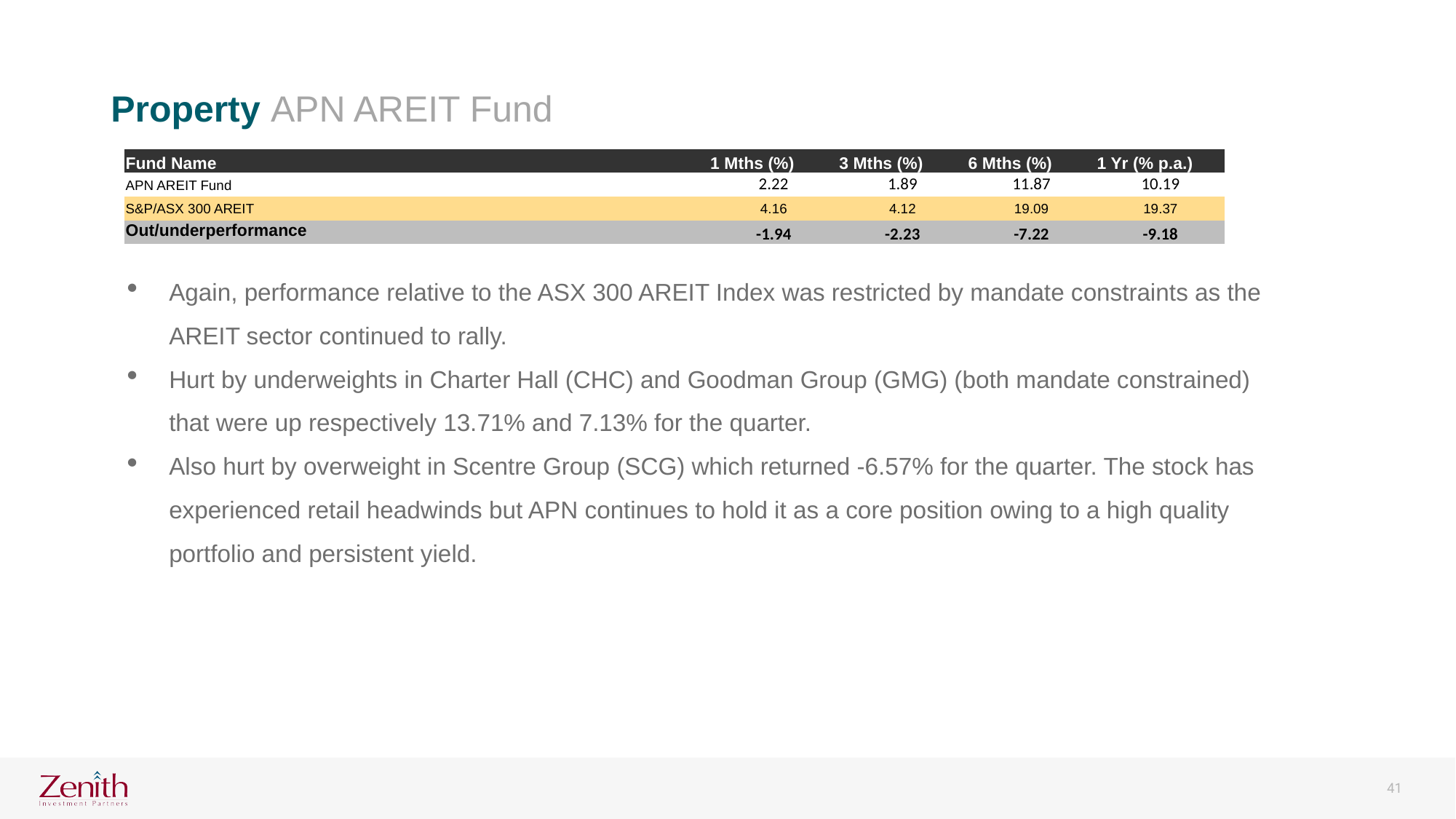

Property APN AREIT Fund

| Fund Name | 1 Mths (%) | 3 Mths (%) | 6 Mths (%) | 1 Yr (% p.a.) |
| --- | --- | --- | --- | --- |
| APN AREIT Fund | 2.22 | 1.89 | 11.87 | 10.19 |
| S&P/ASX 300 AREIT | 4.16 | 4.12 | 19.09 | 19.37 |
| Out/underperformance | -1.94 | -2.23 | -7.22 | -9.18 |
Again, performance relative to the ASX 300 AREIT Index was restricted by mandate constraints as the AREIT sector continued to rally.
Hurt by underweights in Charter Hall (CHC) and Goodman Group (GMG) (both mandate constrained) that were up respectively 13.71% and 7.13% for the quarter.
Also hurt by overweight in Scentre Group (SCG) which returned -6.57% for the quarter. The stock has experienced retail headwinds but APN continues to hold it as a core position owing to a high quality portfolio and persistent yield.